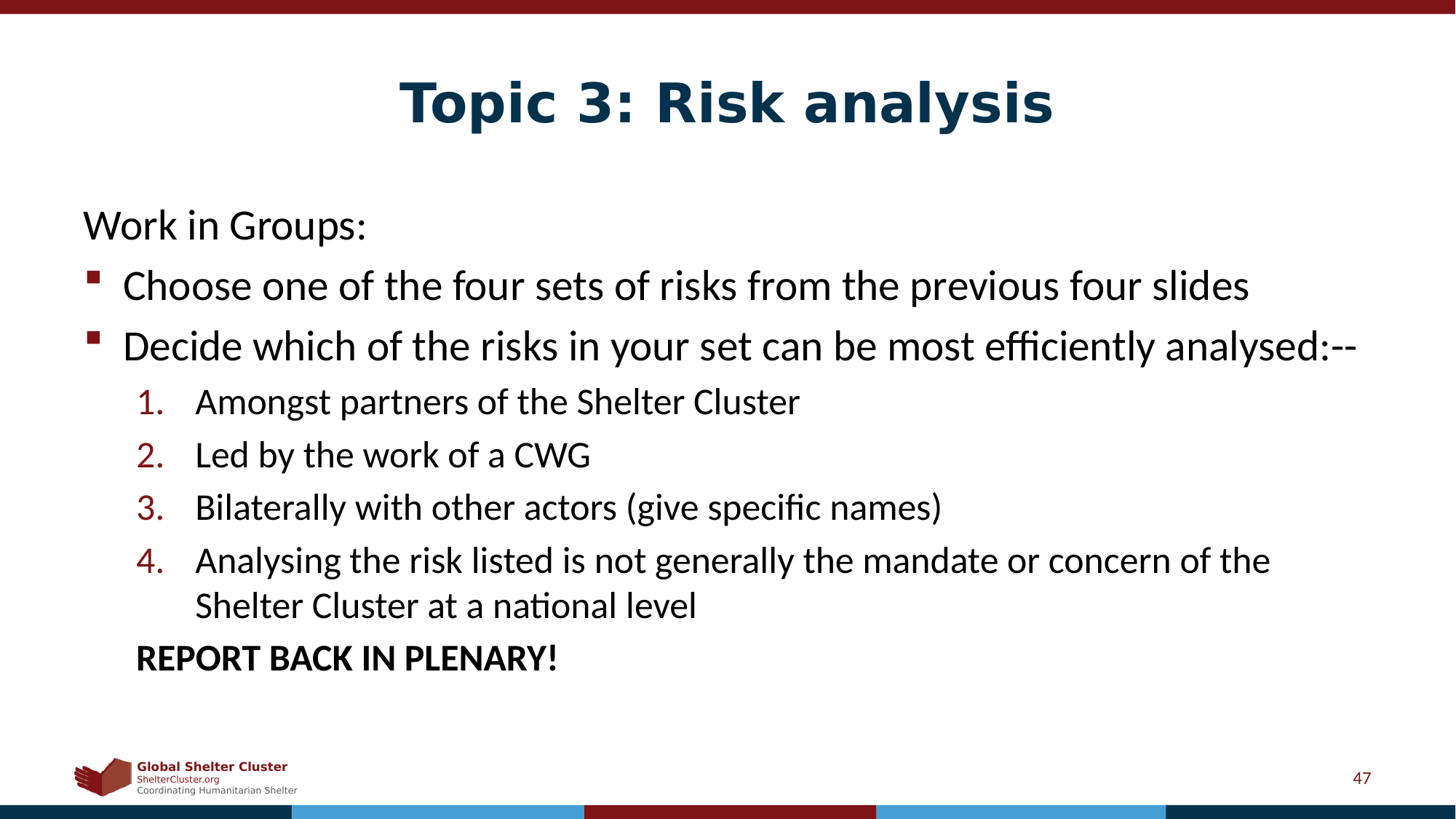

# Topic 3: Risk analysis
Work in Groups:
Choose one of the four sets of risks from the previous four slides
Decide which of the risks in your set can be most efficiently analysed:--
Amongst partners of the Shelter Cluster
Led by the work of a CWG
Bilaterally with other actors (give specific names)
Analysing the risk listed is not generally the mandate or concern of the Shelter Cluster at a national level
REPORT BACK IN PLENARY!
47